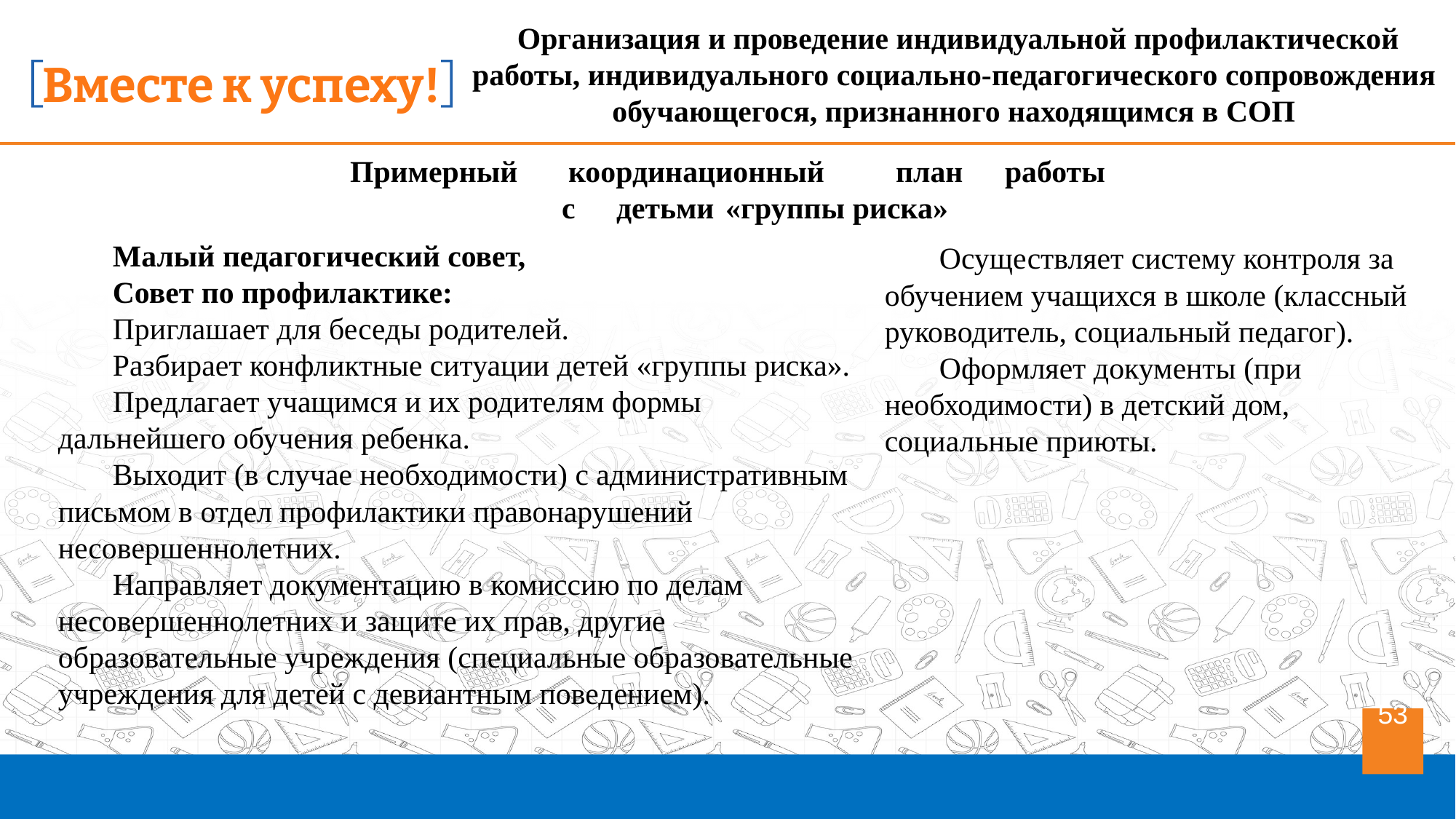

Организация и проведение индивидуальной профилактической работы, индивидуального социально-педагогического сопровождения обучающегося, признанного находящимся в СОП
Примерный	координационный	план	работы
с	детьми	«группы риска»
Малый педагогический совет,
Совет по профилактике:
Приглашает для беседы родителей.
Разбирает конфликтные ситуации детей «группы риска».
Предлагает учащимся и их родителям формы дальнейшего обучения ребенка.
Выходит (в случае необходимости) с административным письмом в отдел профилактики правонарушений несовершеннолетних.
Направляет документацию в комиссию по делам несовершеннолетних и защите их прав, другие образовательные учреждения (специальные образовательные учреждения для детей с девиантным поведением).

Осуществляет систему контроля за обучением учащихся в школе (классный руководитель, социальный педагог).
Оформляет документы (при необходимости) в детский дом, социальные приюты.